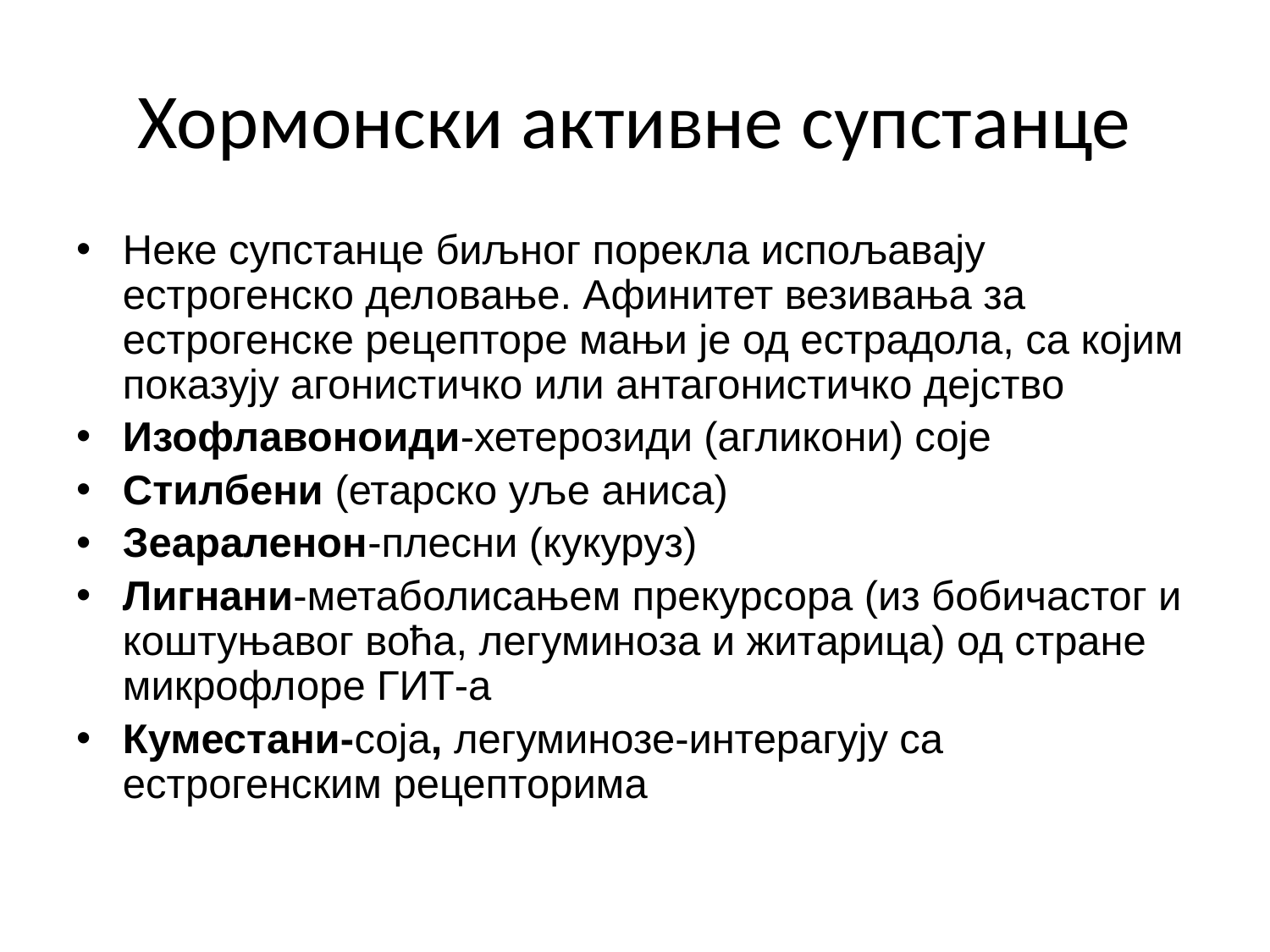

# Хормонски активне супстанце
Неке супстанце биљног порекла испољавају естрогенско деловање. Афинитет везивања за естрогенске рецепторе мањи је од естрадола, са којим показују агонистичко или антагонистичко дејство
Изофлавоноиди-хетерозиди (агликони) соје
Стилбени (етарско уље аниса)
Зеараленон-плесни (кукуруз)
Лигнани-метаболисањем прекурсора (из бобичастог и коштуњавог воћа, легуминоза и житарица) од стране микрофлоре ГИТ-а
Куместани-соја, легуминозе-интерагују са естрогенским рецепторима